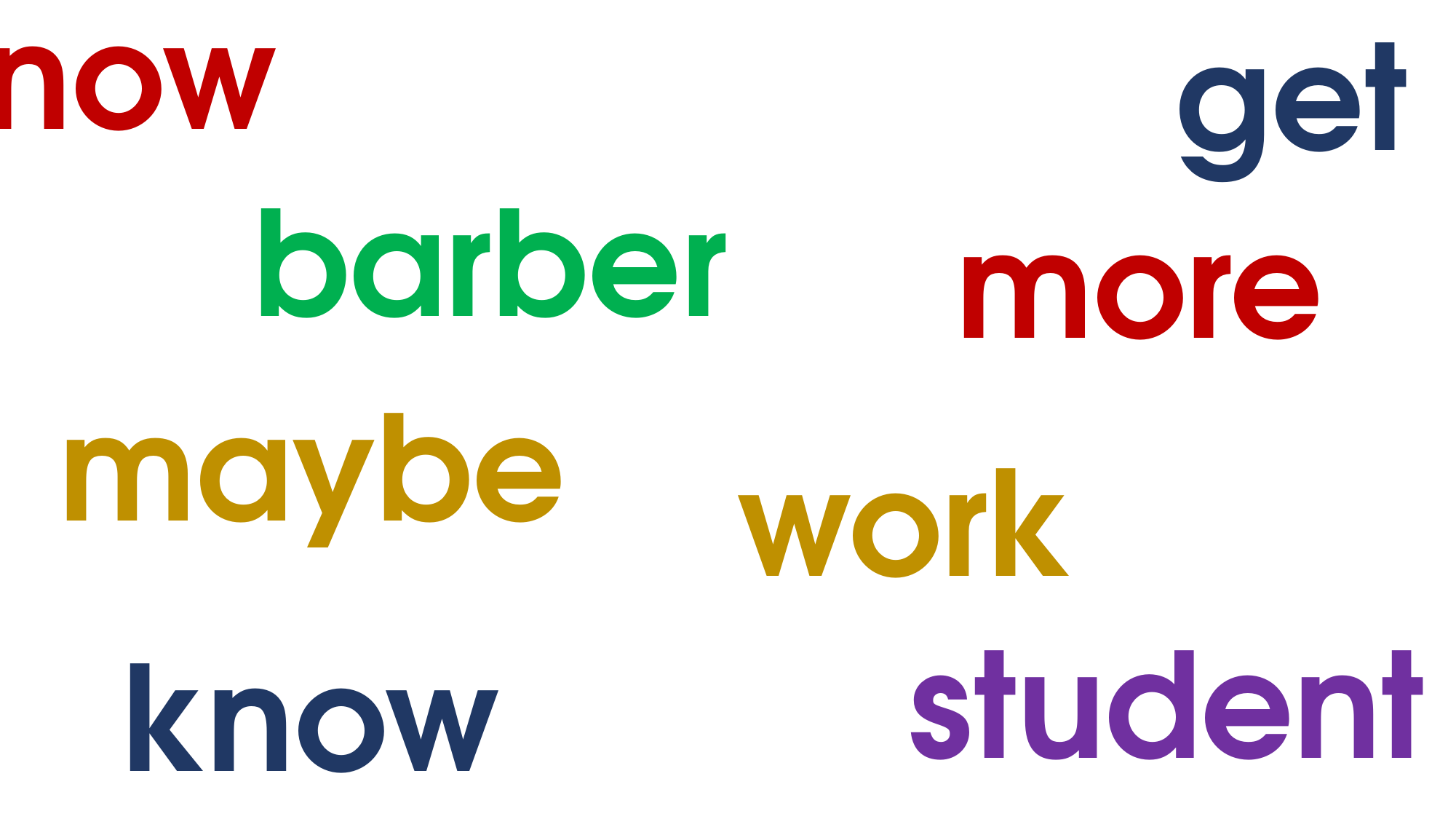

now
get
barber
more
maybe
work
student
know